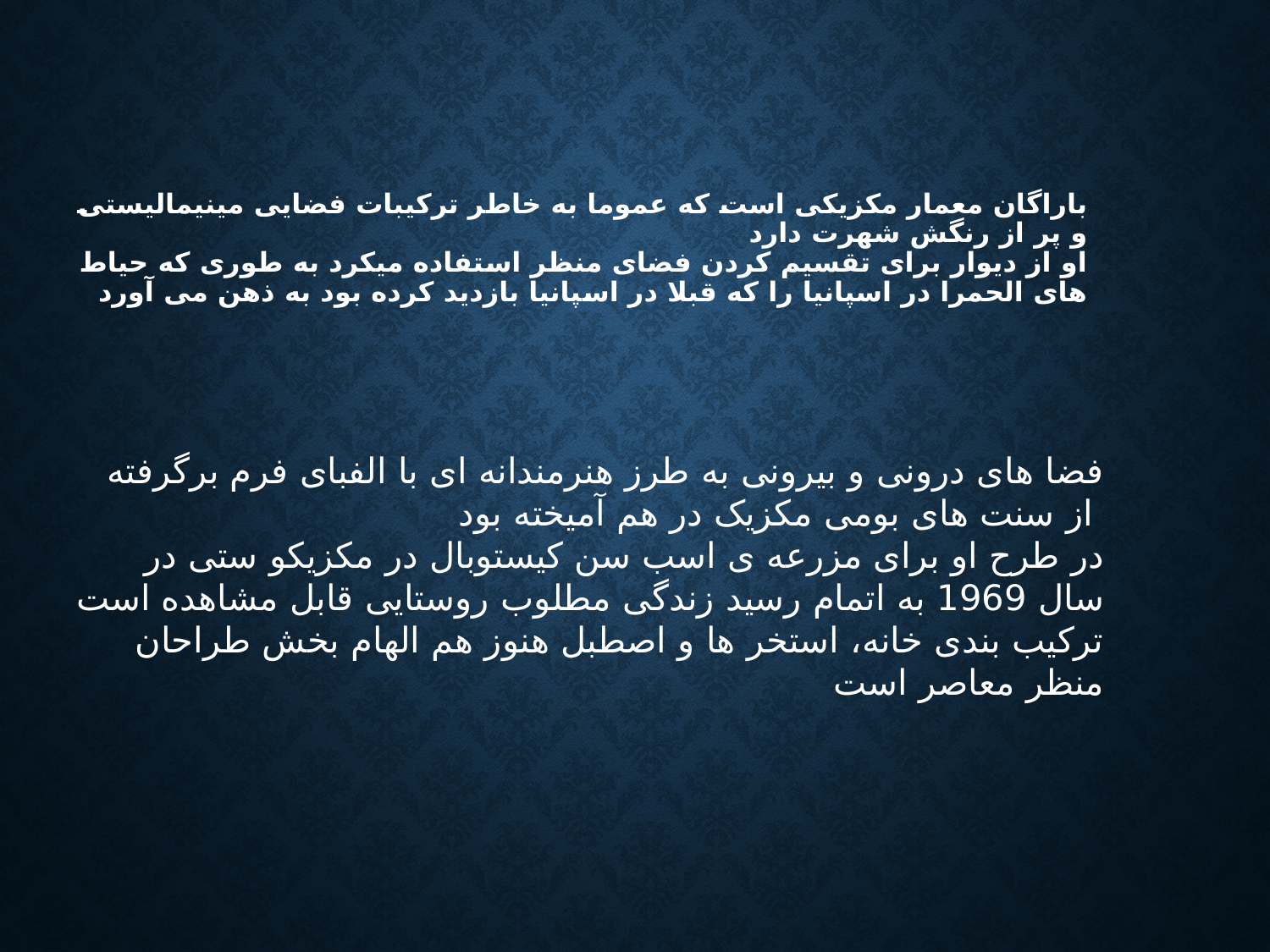

# باراگان معمار مکزیکی است که عموما به خاطر ترکیبات فضایی مینیمالیستی و پر از رنگش شهرت دارد او از دیوار برای تقسیم کردن فضای منظر استفاده میکرد به طوری که حیاط های الحمرا در اسپانیا را که قبلا در اسپانیا بازدید کرده بود به ذهن می آورد
فضا های درونی و بیرونی به طرز هنرمندانه ای با الفبای فرم برگرفته از سنت های بومی مکزیک در هم آمیخته بود
در طرح او برای مزرعه ی اسب سن کیستوبال در مکزیکو ستی در سال 1969 به اتمام رسید زندگی مطلوب روستایی قابل مشاهده است ترکیب بندی خانه، استخر ها و اصطبل هنوز هم الهام بخش طراحان منظر معاصر است